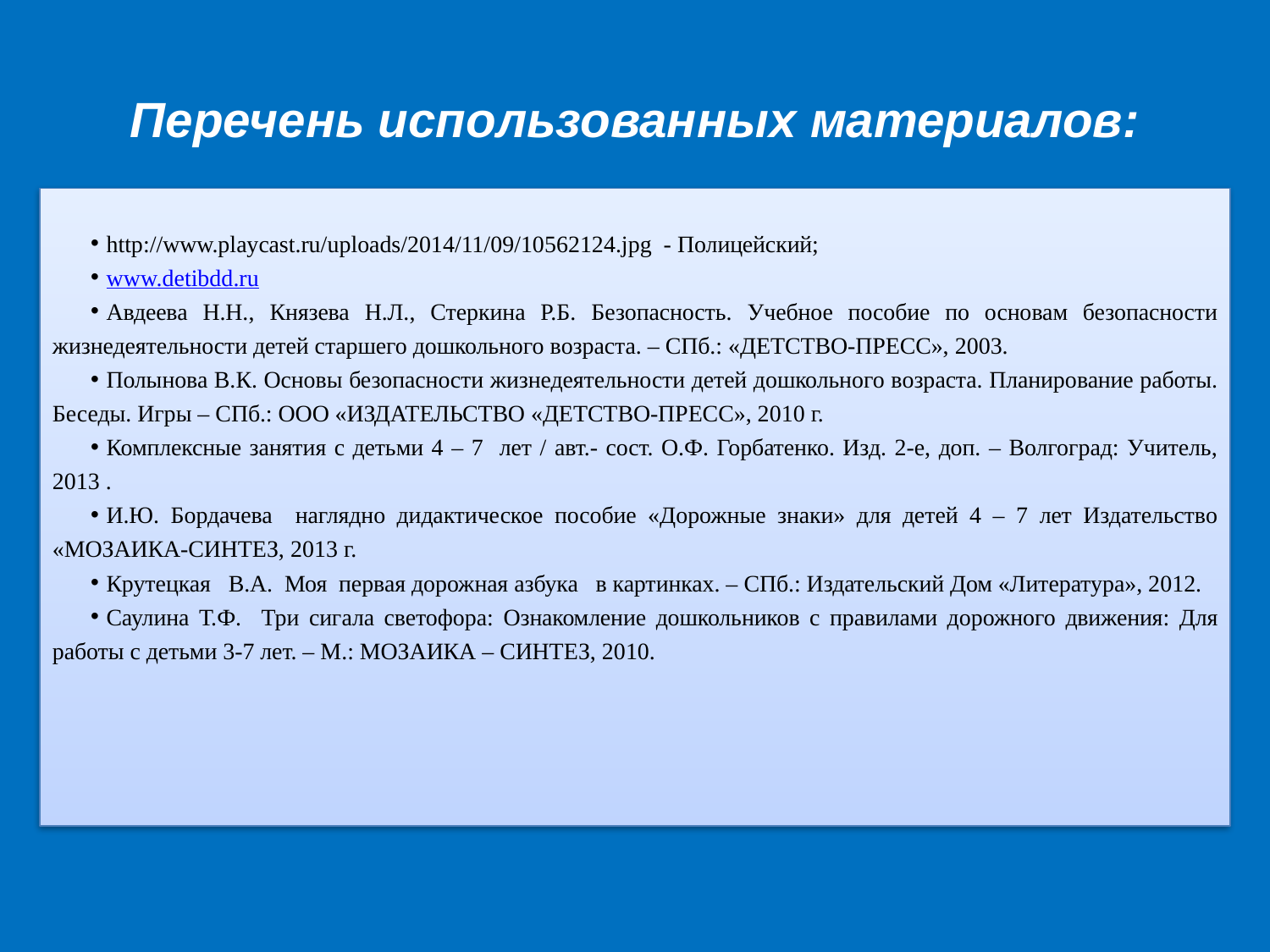

# Перечень использованных материалов:

http://www.playcast.ru/uploads/2014/11/09/10562124.jpg  - Полицейский;
www.detibdd.ru
Авдеева Н.Н., Князева Н.Л., Стеркина Р.Б. Безопасность. Учебное пособие по основам безопасности жизнедеятельности детей старшего дошкольного возраста. – СПб.: «ДЕТСТВО-ПРЕСС», 2003.
Полынова В.К. Основы безопасности жизнедеятельности детей дошкольного возраста. Планирование работы. Беседы. Игры – СПб.: ООО «ИЗДАТЕЛЬСТВО «ДЕТСТВО-ПРЕСС», 2010 г.
Комплексные занятия с детьми 4 – 7  лет / авт.- сост. О.Ф. Горбатенко. Изд. 2-е, доп. – Волгоград: Учитель, 2013 .
И.Ю. Бордачева  наглядно дидактическое пособие «Дорожные знаки» для детей 4 – 7 лет Издательство «МОЗАИКА-СИНТЕЗ, 2013 г.
Крутецкая   В.А.  Моя  первая дорожная азбука   в картинках. – СПб.: Издательский Дом «Литература», 2012.
Саулина Т.Ф.  Три сигала светофора: Ознакомление дошкольников с правилами дорожного движения: Для работы с детьми 3-7 лет. – М.: МОЗАИКА – СИНТЕЗ, 2010.